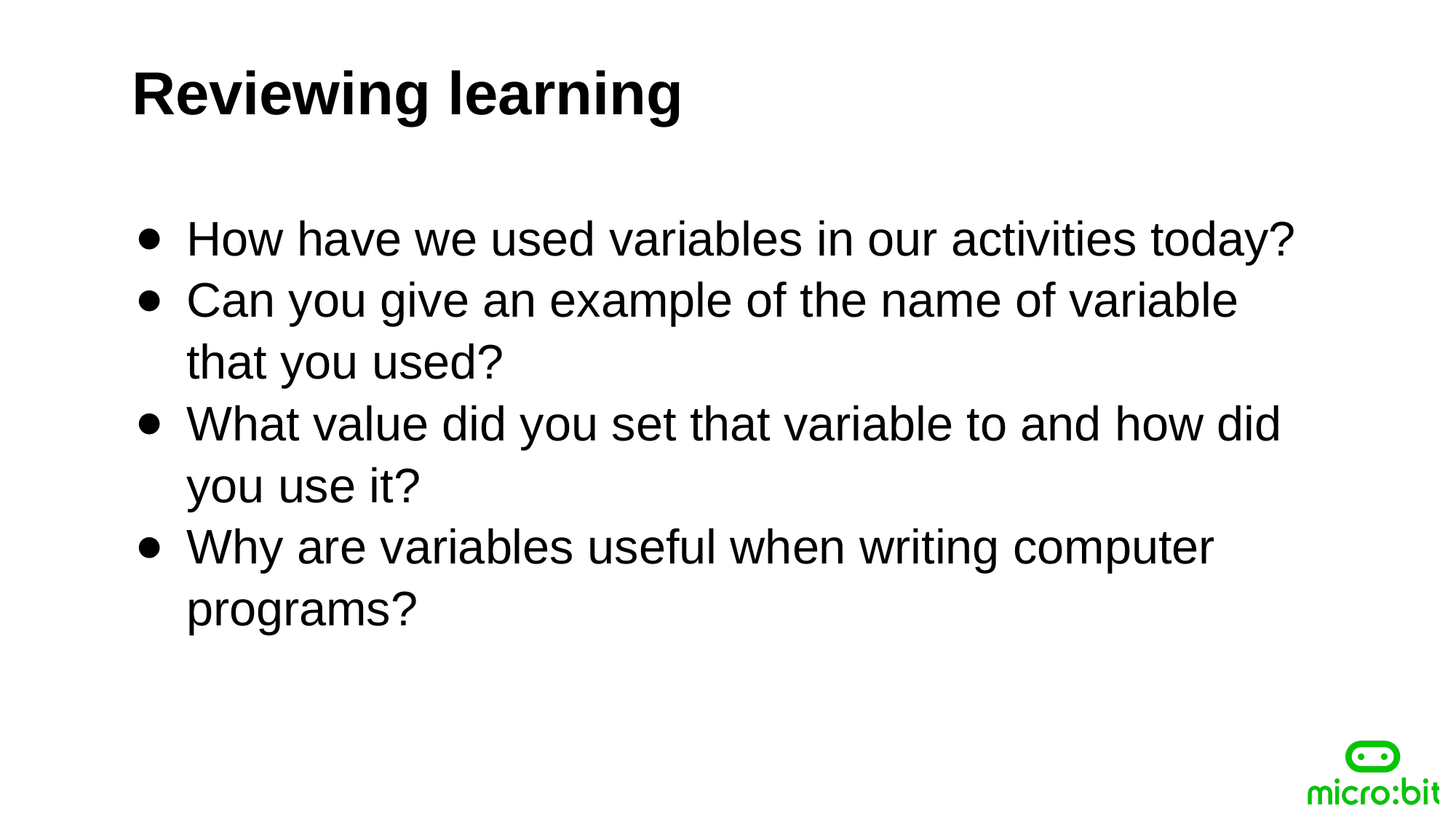

Reviewing learning

How have we used variables in our activities today?
Can you give an example of the name of variable that you used?
What value did you set that variable to and how did you use it?
Why are variables useful when writing computer programs?